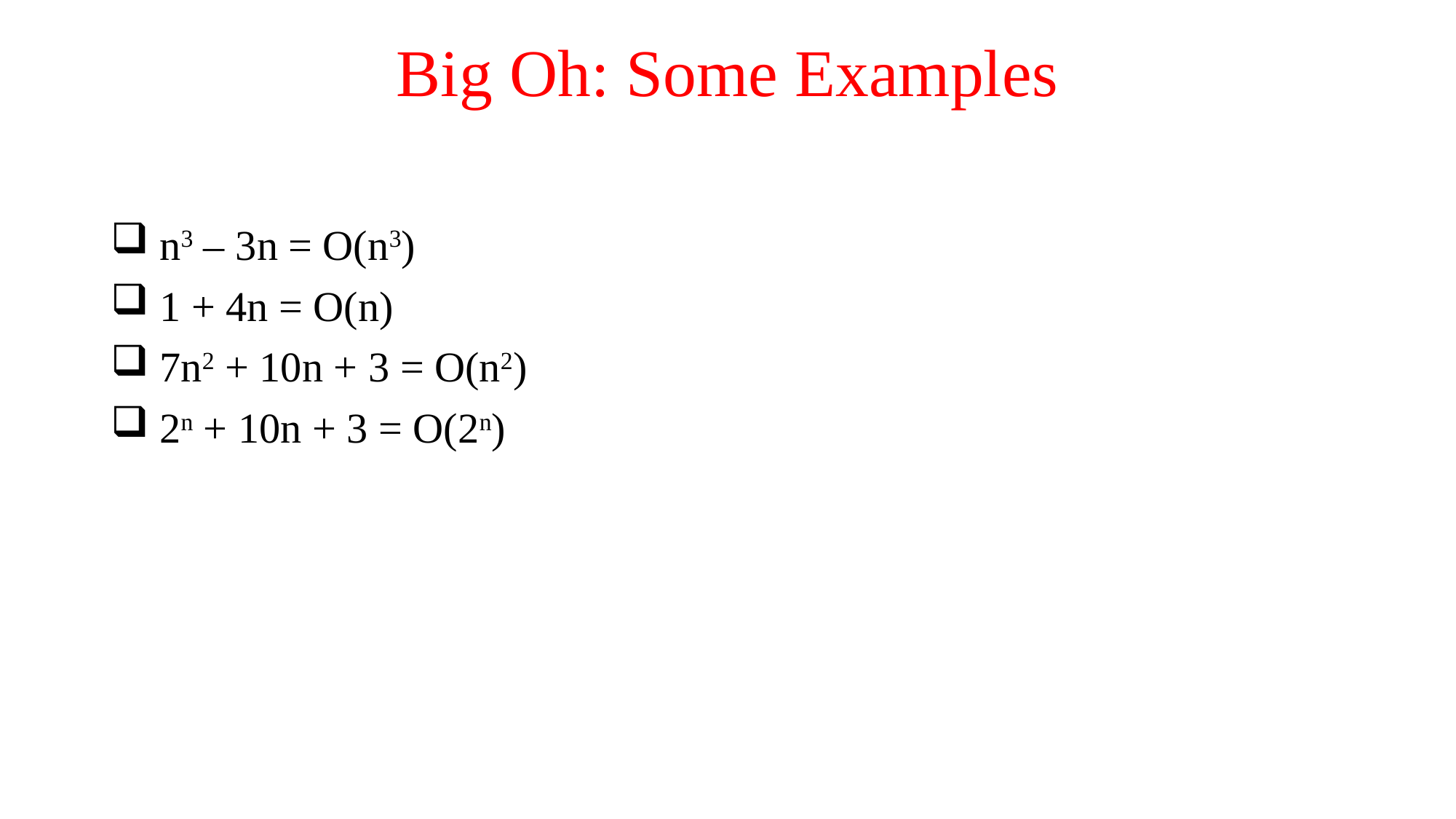

# Big Oh: Some Examples
 n3 – 3n = O(n3)
 1 + 4n = O(n)
 7n2 + 10n + 3 = O(n2)
 2n + 10n + 3 = O(2n)